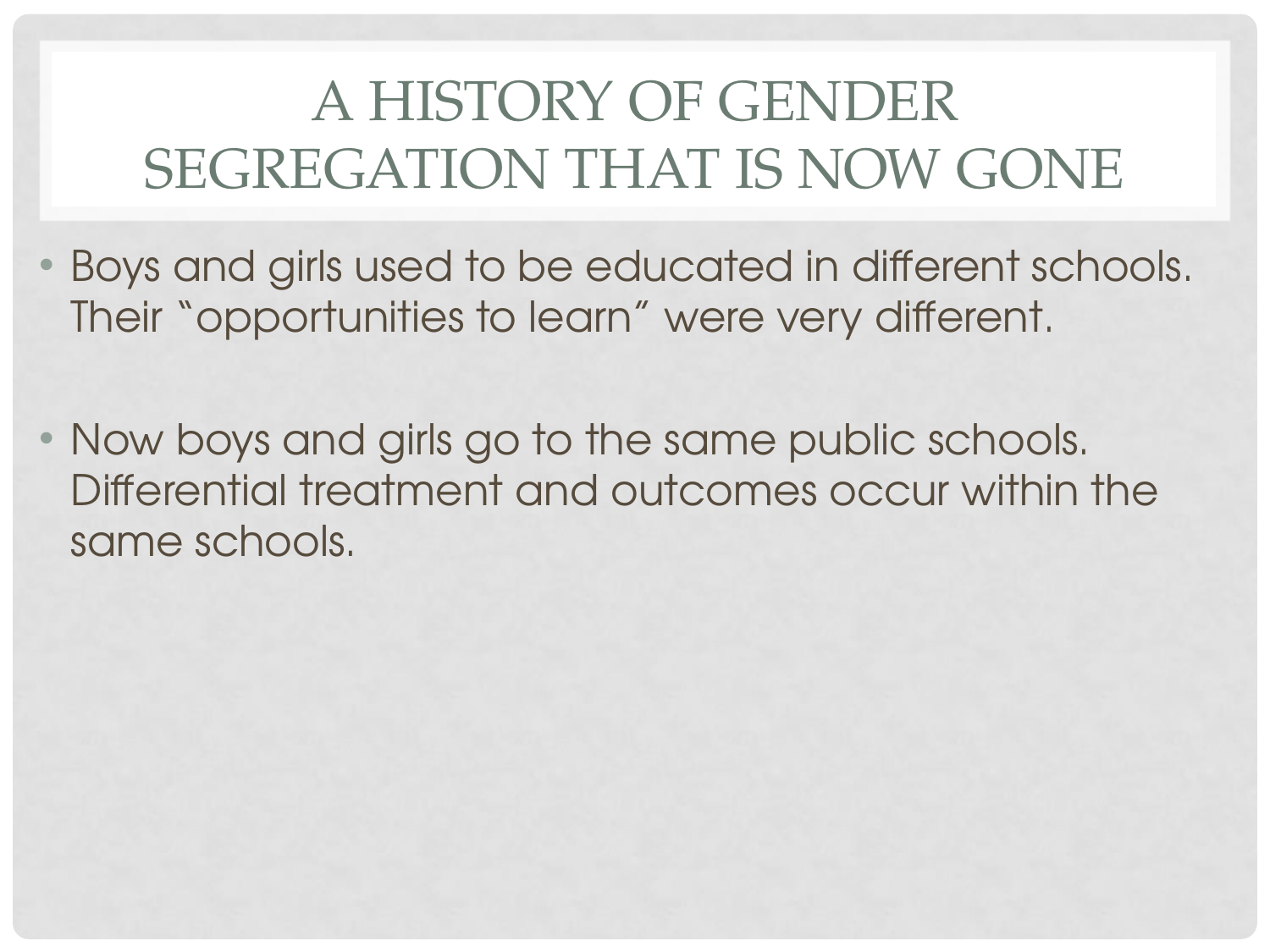

# A HISTORY OF GENDER SEGREGATION THAT IS NOW GONE
Boys and girls used to be educated in different schools.  Their “opportunities to learn” were very different.

Now boys and girls go to the same public schools.  Differential treatment and outcomes occur within the same schools.